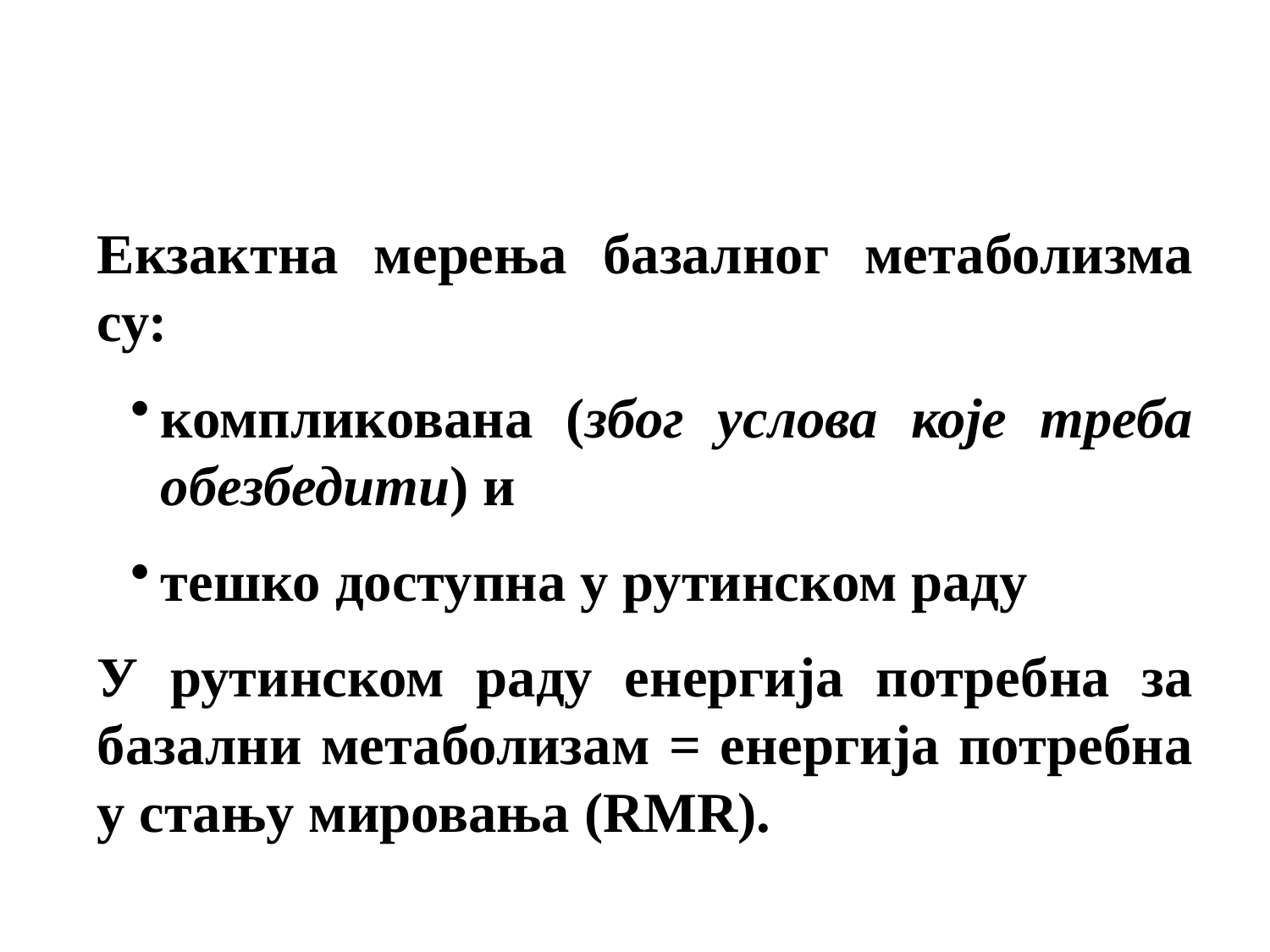

Екзактна мерења базалног метаболизма су:
компликована (због услова које треба обезбедити) и
тешко доступна у рутинском раду
У рутинском раду енергија потребна за базални метаболизам = енергија потребна у стању мировања (RMR).